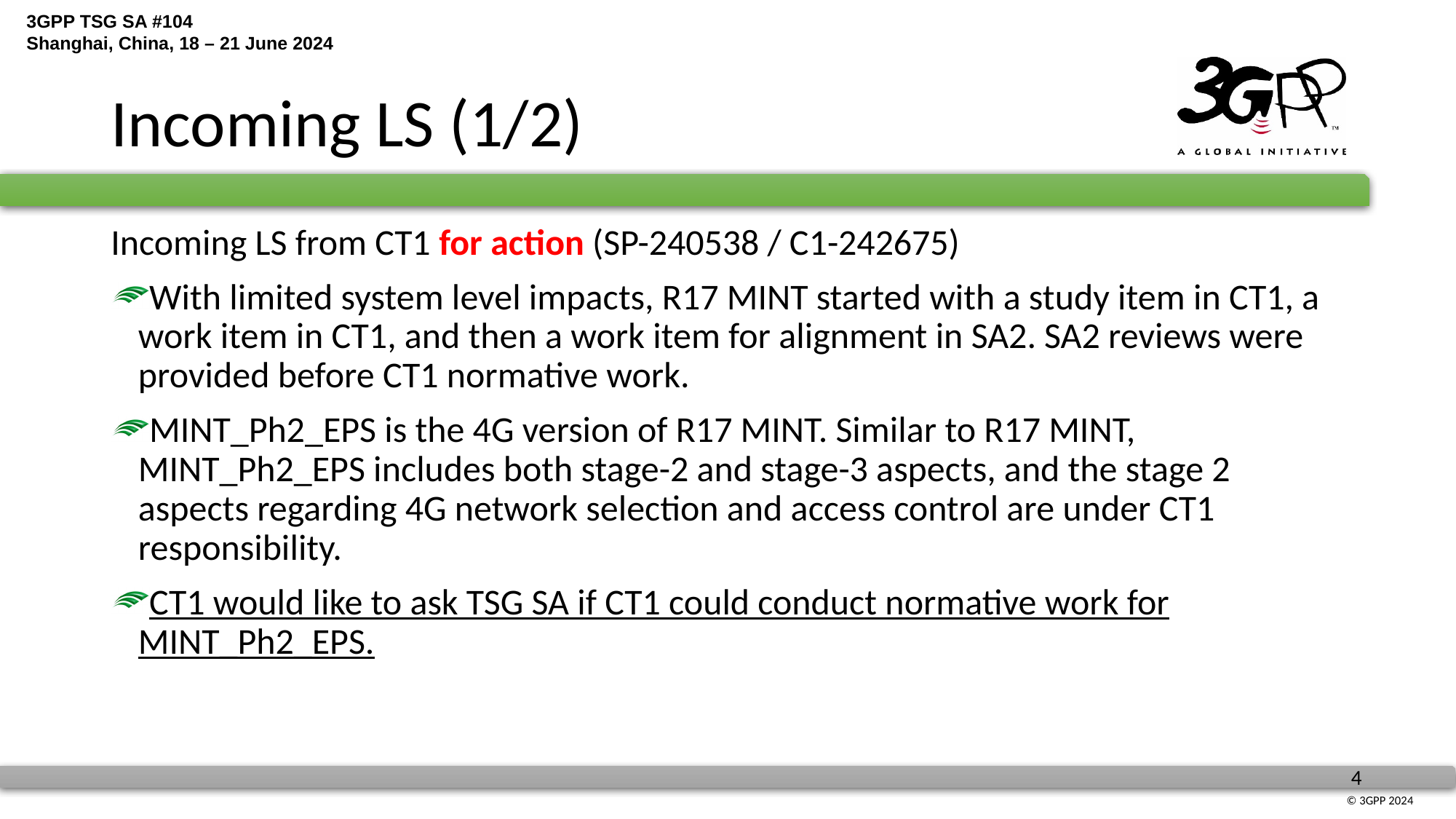

# Incoming LS (1/2)
Incoming LS from CT1 for action (SP-240538 / C1-242675)
With limited system level impacts, R17 MINT started with a study item in CT1, a work item in CT1, and then a work item for alignment in SA2. SA2 reviews were provided before CT1 normative work.
MINT_Ph2_EPS is the 4G version of R17 MINT. Similar to R17 MINT, MINT_Ph2_EPS includes both stage-2 and stage-3 aspects, and the stage 2 aspects regarding 4G network selection and access control are under CT1 responsibility.
CT1 would like to ask TSG SA if CT1 could conduct normative work for MINT_Ph2_EPS.